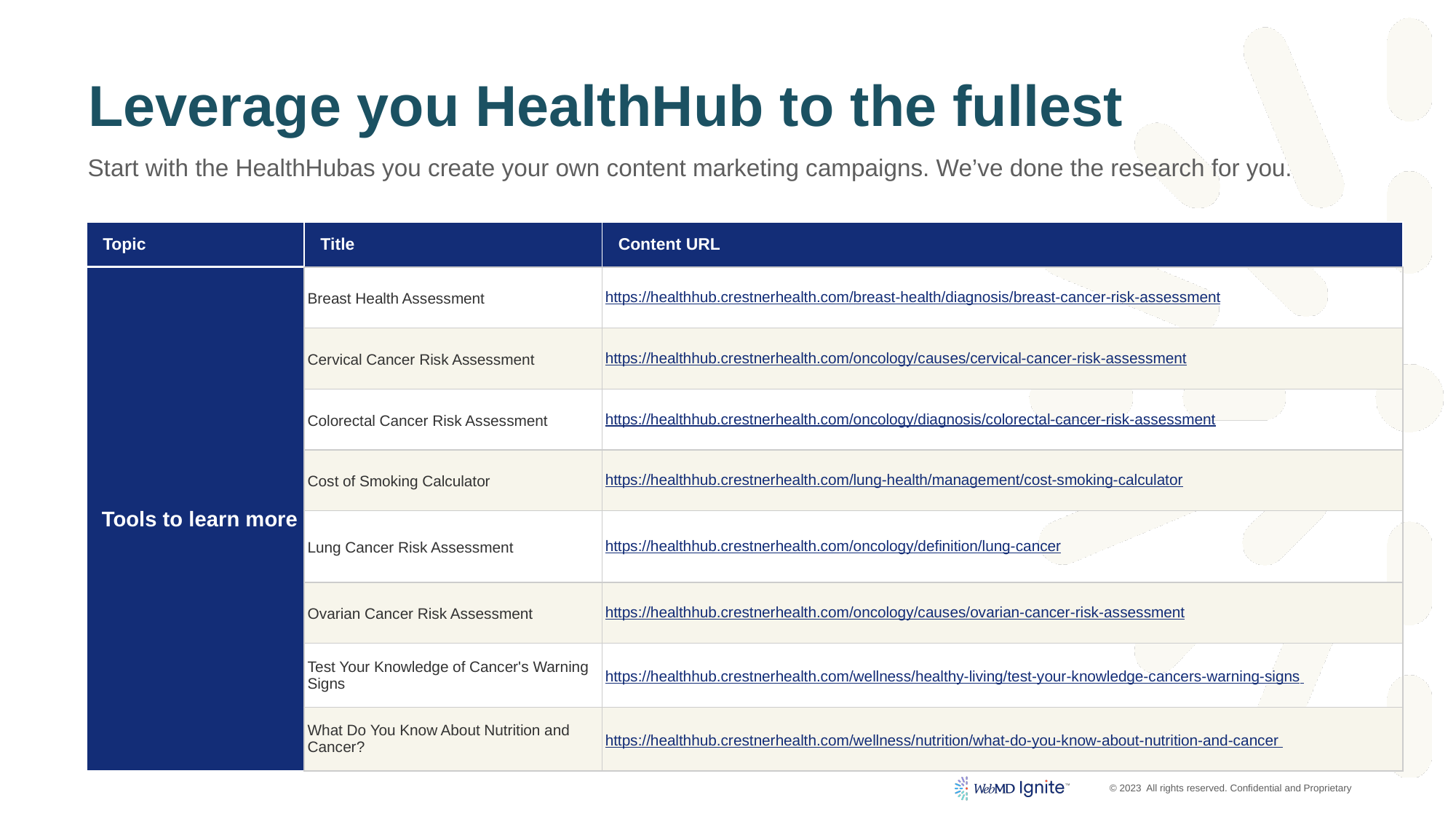

# Leverage you HealthHub to the fullest
Start with the HealthHubas you create your own content marketing campaigns. We’ve done the research for you.
| Topic | Title | Content URL |
| --- | --- | --- |
| Tools to learn more | Breast Health Assessment | https://healthhub.crestnerhealth.com/breast-health/diagnosis/breast-cancer-risk-assessment |
|  | Cervical Cancer Risk Assessment | https://healthhub.crestnerhealth.com/oncology/causes/cervical-cancer-risk-assessment |
|  | Colorectal Cancer Risk Assessment | https://healthhub.crestnerhealth.com/oncology/diagnosis/colorectal-cancer-risk-assessment |
|  | Cost of Smoking Calculator | https://healthhub.crestnerhealth.com/lung-health/management/cost-smoking-calculator |
|  | Lung Cancer Risk Assessment | https://healthhub.crestnerhealth.com/oncology/definition/lung-cancer |
|  | Ovarian Cancer Risk Assessment | https://healthhub.crestnerhealth.com/oncology/causes/ovarian-cancer-risk-assessment |
|  | Test Your Knowledge of Cancer's Warning Signs | https://healthhub.crestnerhealth.com/wellness/healthy-living/test-your-knowledge-cancers-warning-signs |
|  | What Do You Know About Nutrition and Cancer? | https://healthhub.crestnerhealth.com/wellness/nutrition/what-do-you-know-about-nutrition-and-cancer |